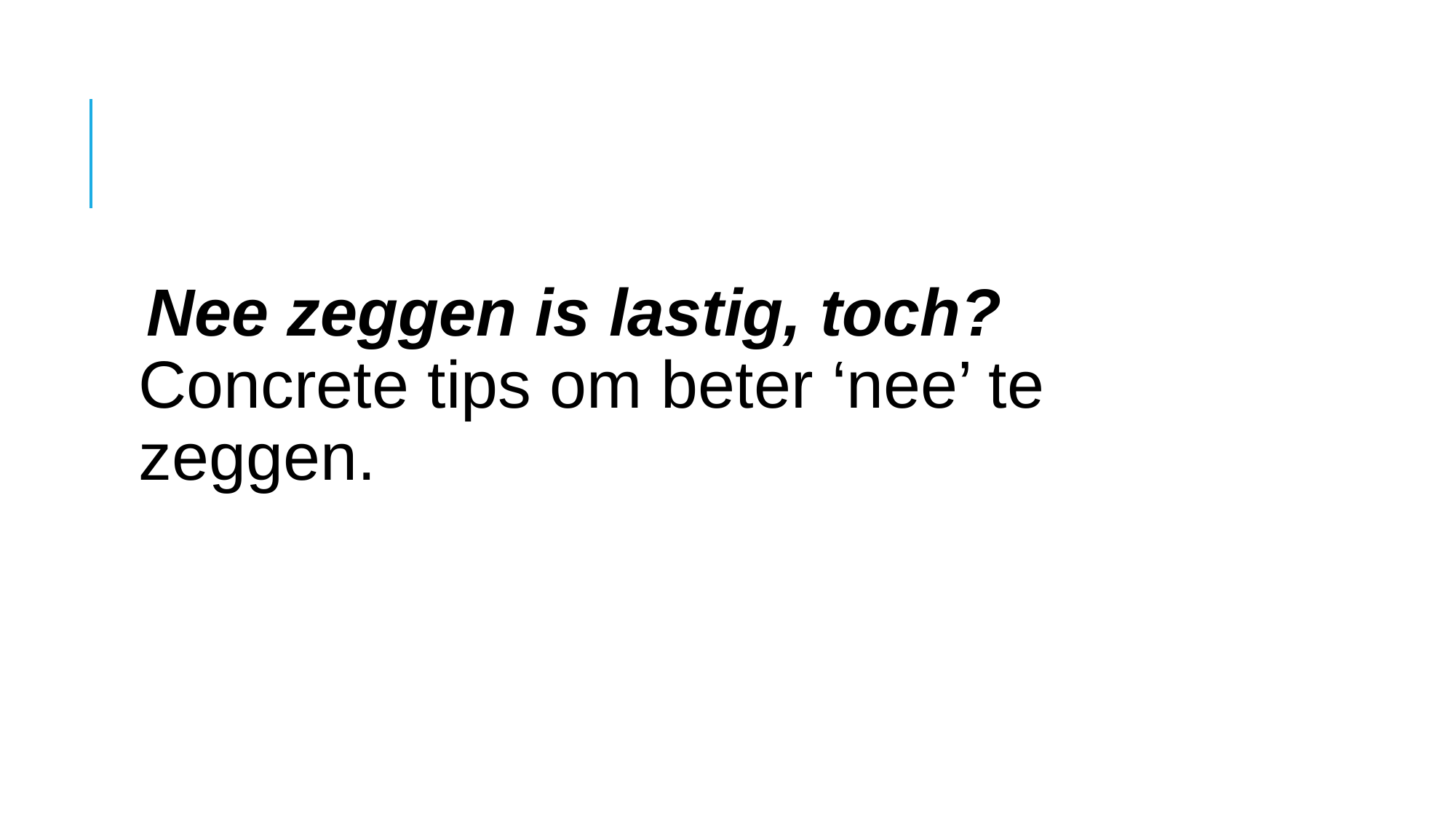

#
Nee zeggen is lastig, toch? 
Concrete tips om beter ‘nee’ te zeggen.